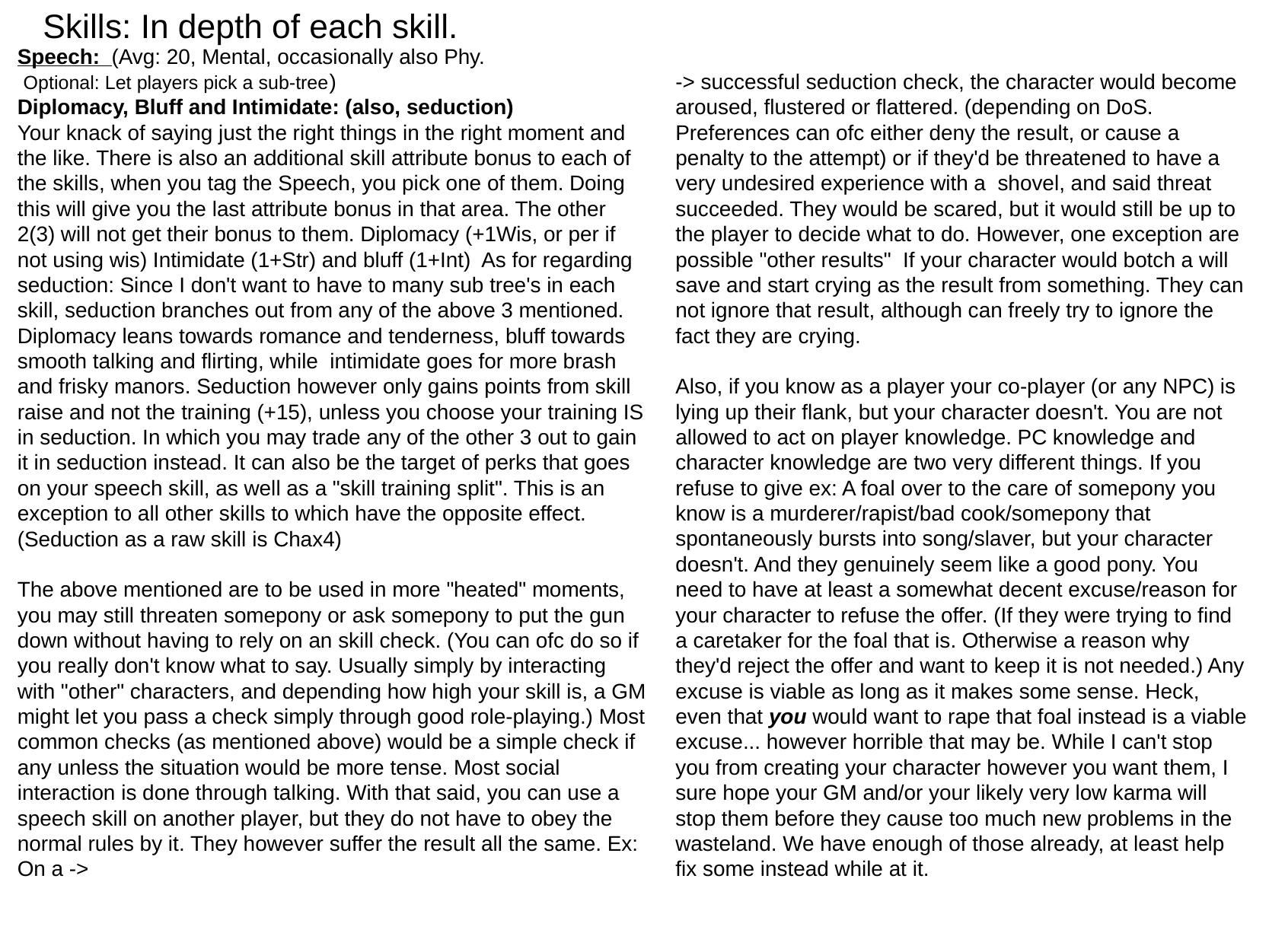

# Skills: In depth of each skill.
Speech:  (Avg: 20, Mental, occasionally also Phy.
 Optional: Let players pick a sub-tree)
Diplomacy, Bluff and Intimidate: (also, seduction)
Your knack of saying just the right things in the right moment and the like. There is also an additional skill attribute bonus to each of the skills, when you tag the Speech, you pick one of them. Doing this will give you the last attribute bonus in that area. The other 2(3) will not get their bonus to them. Diplomacy (+1Wis, or per if not using wis) Intimidate (1+Str) and bluff (1+Int)  As for regarding seduction: Since I don't want to have to many sub tree's in each skill, seduction branches out from any of the above 3 mentioned. Diplomacy leans towards romance and tenderness, bluff towards smooth talking and flirting, while  intimidate goes for more brash and frisky manors. Seduction however only gains points from skill raise and not the training (+15), unless you choose your training IS in seduction. In which you may trade any of the other 3 out to gain it in seduction instead. It can also be the target of perks that goes on your speech skill, as well as a "skill training split". This is an exception to all other skills to which have the opposite effect. (Seduction as a raw skill is Chax4)

The above mentioned are to be used in more "heated" moments, you may still threaten somepony or ask somepony to put the gun down without having to rely on an skill check. (You can ofc do so if you really don't know what to say. Usually simply by interacting with "other" characters, and depending how high your skill is, a GM might let you pass a check simply through good role-playing.) Most common checks (as mentioned above) would be a simple check if any unless the situation would be more tense. Most social interaction is done through talking. With that said, you can use a speech skill on another player, but they do not have to obey the normal rules by it. They however suffer the result all the same. Ex: On a ->

-> successful seduction check, the character would become aroused, flustered or flattered. (depending on DoS. Preferences can ofc either deny the result, or cause a penalty to the attempt) or if they'd be threatened to have a very undesired experience with a  shovel, and said threat succeeded. They would be scared, but it would still be up to the player to decide what to do. However, one exception are possible "other results"  If your character would botch a will save and start crying as the result from something. They can not ignore that result, although can freely try to ignore the fact they are crying.

Also, if you know as a player your co-player (or any NPC) is lying up their flank, but your character doesn't. You are not allowed to act on player knowledge. PC knowledge and character knowledge are two very different things. If you refuse to give ex: A foal over to the care of somepony you know is a murderer/rapist/bad cook/somepony that spontaneously bursts into song/slaver, but your character doesn't. And they genuinely seem like a good pony. You need to have at least a somewhat decent excuse/reason for your character to refuse the offer. (If they were trying to find a caretaker for the foal that is. Otherwise a reason why they'd reject the offer and want to keep it is not needed.) Any excuse is viable as long as it makes some sense. Heck, even that you would want to rape that foal instead is a viable excuse... however horrible that may be. While I can't stop you from creating your character however you want them, I sure hope your GM and/or your likely very low karma will stop them before they cause too much new problems in the wasteland. We have enough of those already, at least help fix some instead while at it.